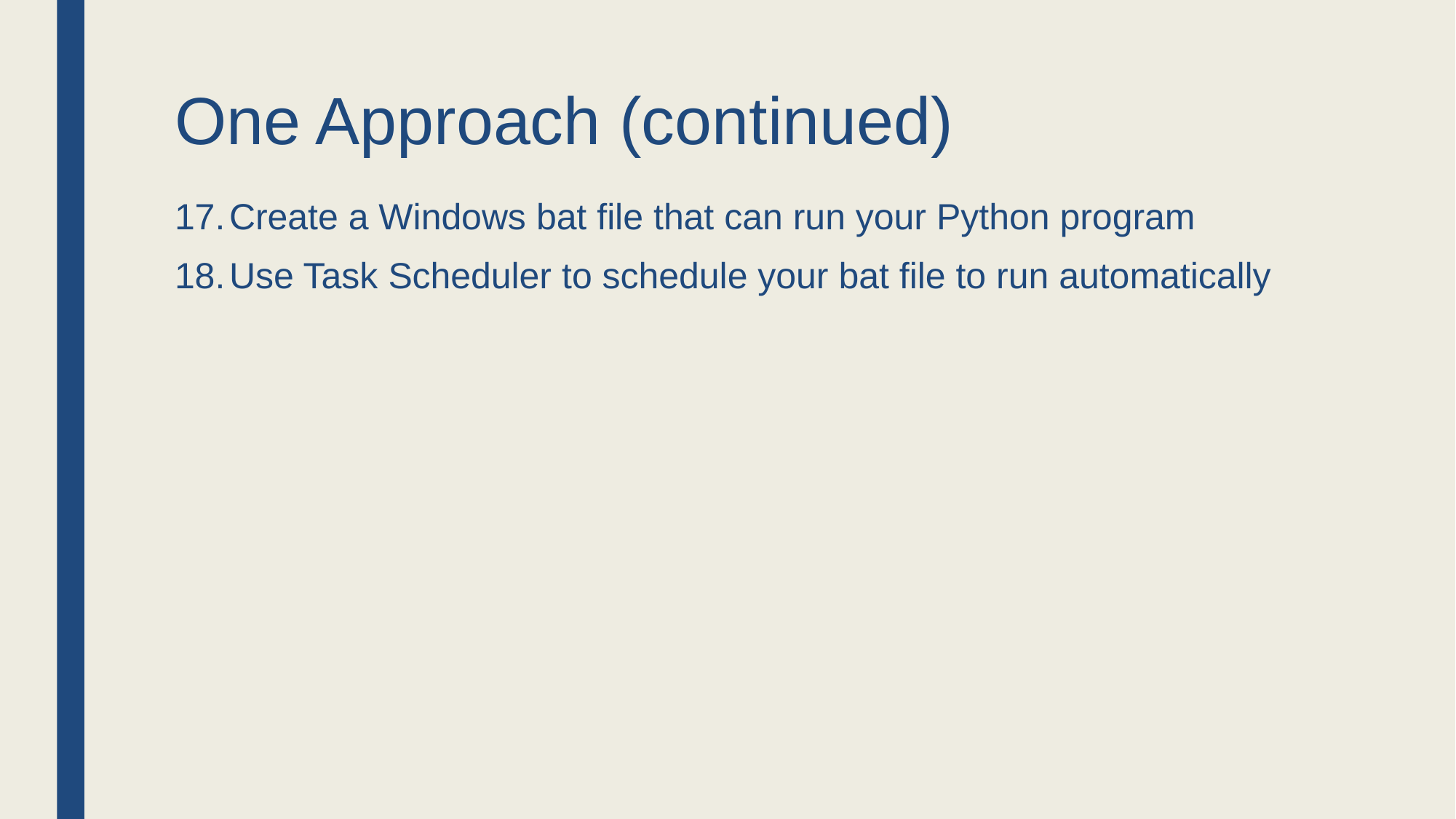

# One Approach (continued)
Create a Windows bat file that can run your Python program
Use Task Scheduler to schedule your bat file to run automatically